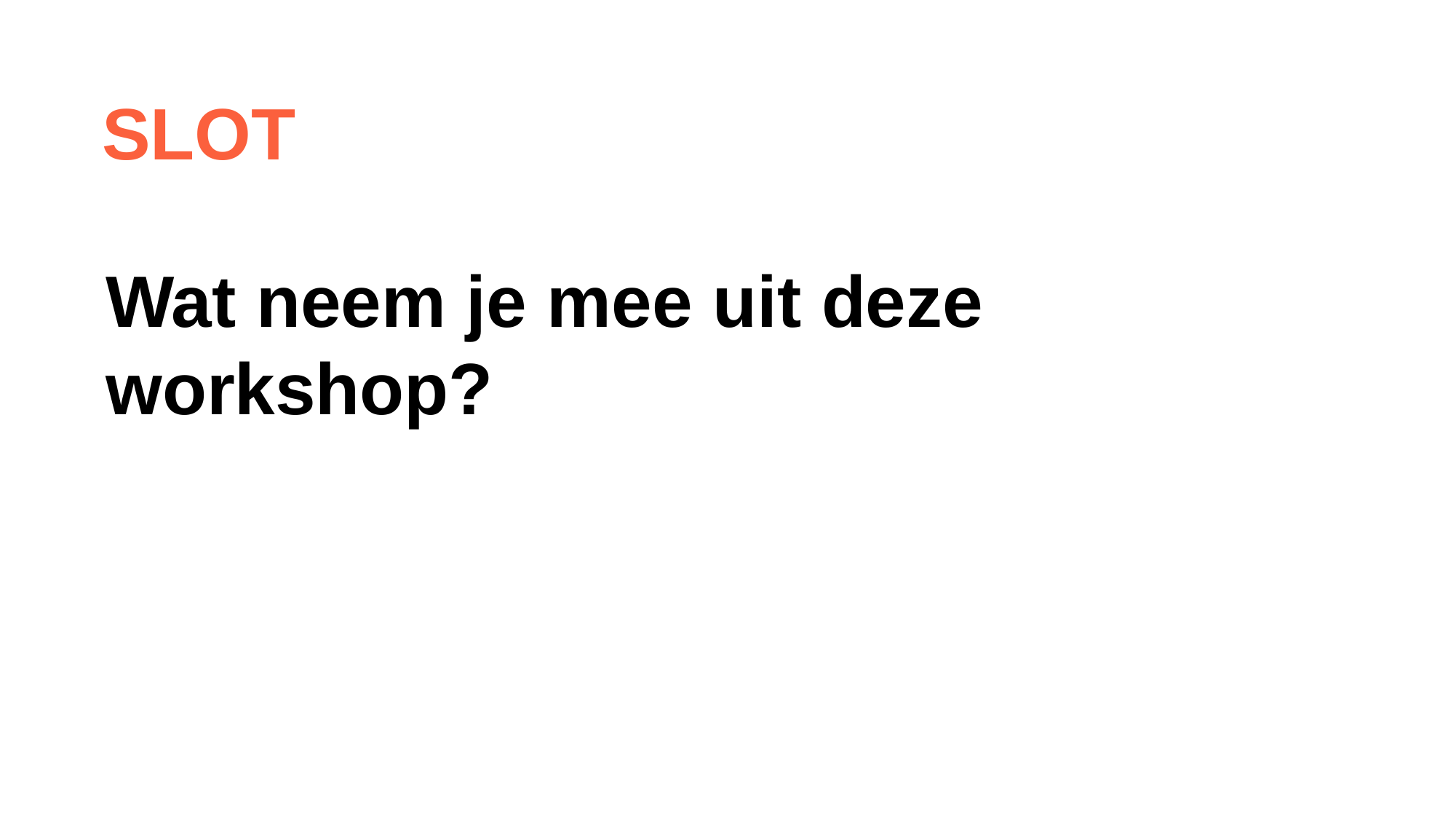

SLOT
Wat neem je mee uit deze workshop?